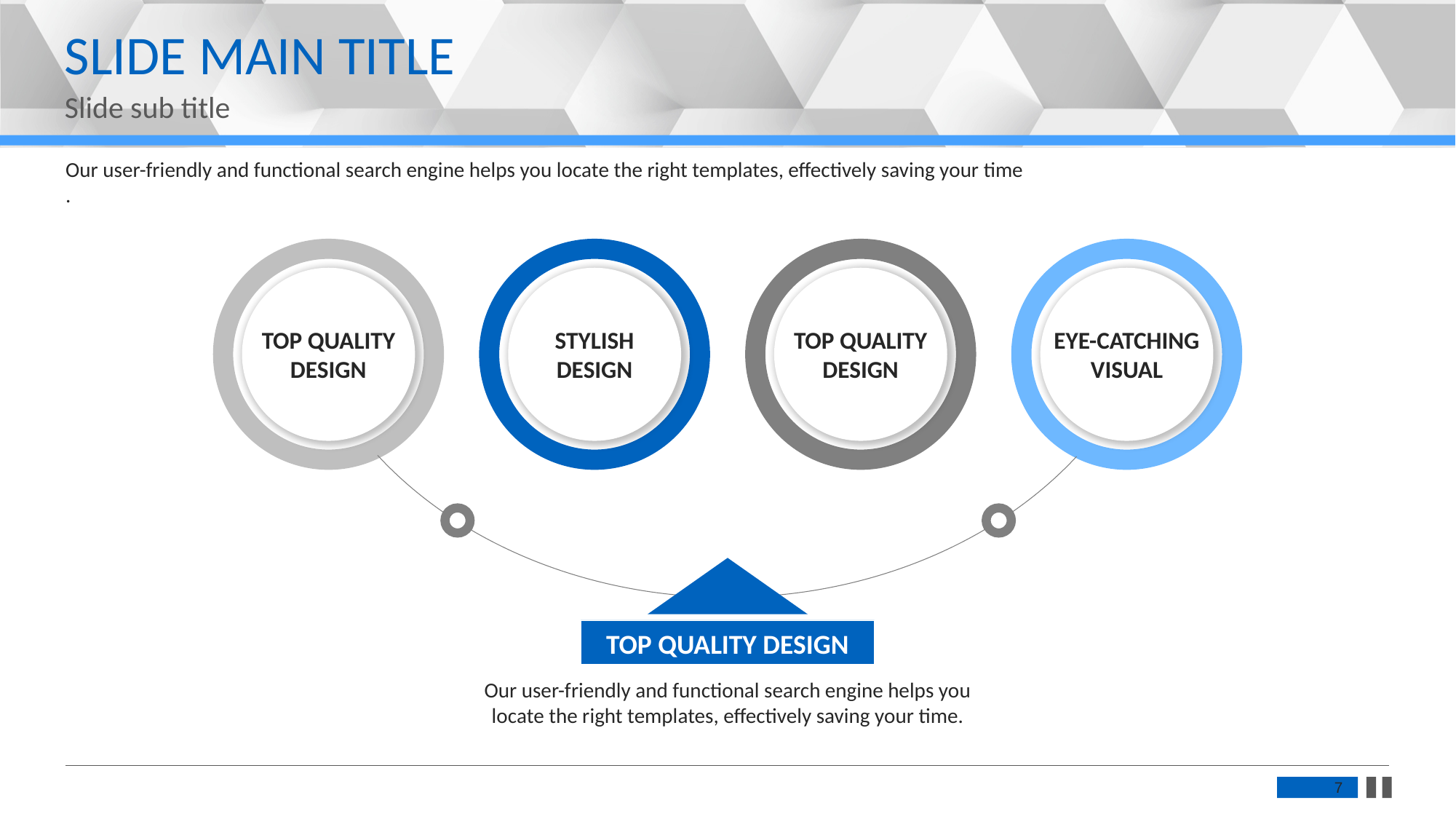

SLIDE MAIN TITLE
Slide sub title
Our user-friendly and functional search engine helps you locate the right templates, effectively saving your time
.

EYE-CATCHING VISUAL
TOP QUALITY DESIGN
STYLISH DESIGN
TOP QUALITY DESIGN

TOP QUALITY DESIGN
Our user-friendly and functional search engine helps you locate the right templates, effectively saving your time.
7